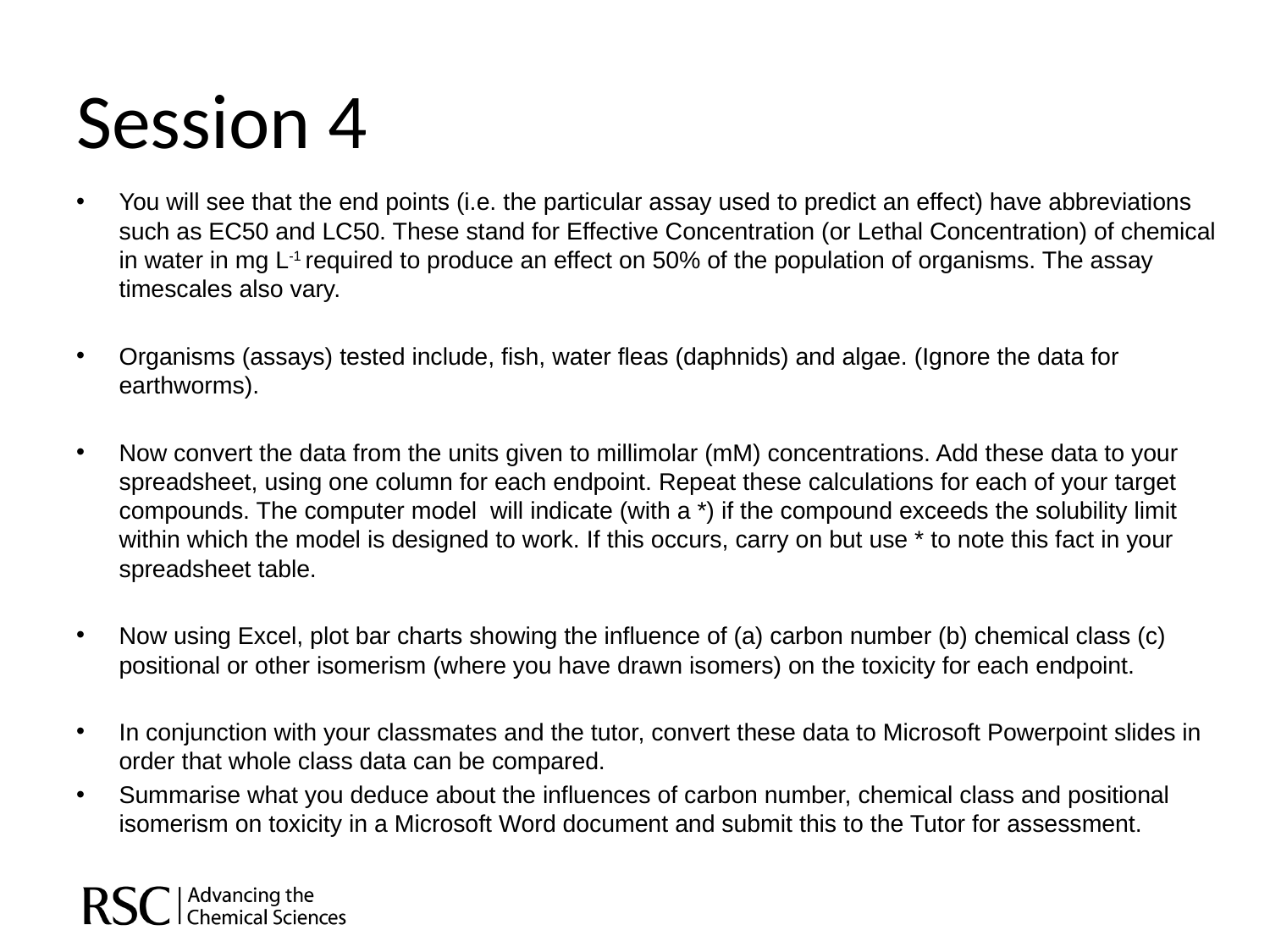

# Session 4
You will see that the end points (i.e. the particular assay used to predict an effect) have abbreviations such as EC50 and LC50. These stand for Effective Concentration (or Lethal Concentration) of chemical in water in mg L-1 required to produce an effect on 50% of the population of organisms. The assay timescales also vary.

Organisms (assays) tested include, fish, water fleas (daphnids) and algae. (Ignore the data for earthworms).

Now convert the data from the units given to millimolar (mM) concentrations. Add these data to your spreadsheet, using one column for each endpoint. Repeat these calculations for each of your target compounds. The computer model  will indicate (with a *) if the compound exceeds the solubility limit within which the model is designed to work. If this occurs, carry on but use * to note this fact in your spreadsheet table.

Now using Excel, plot bar charts showing the influence of (a) carbon number (b) chemical class (c) positional or other isomerism (where you have drawn isomers) on the toxicity for each endpoint.

In conjunction with your classmates and the tutor, convert these data to Microsoft Powerpoint slides in order that whole class data can be compared.
Summarise what you deduce about the influences of carbon number, chemical class and positional isomerism on toxicity in a Microsoft Word document and submit this to the Tutor for assessment.